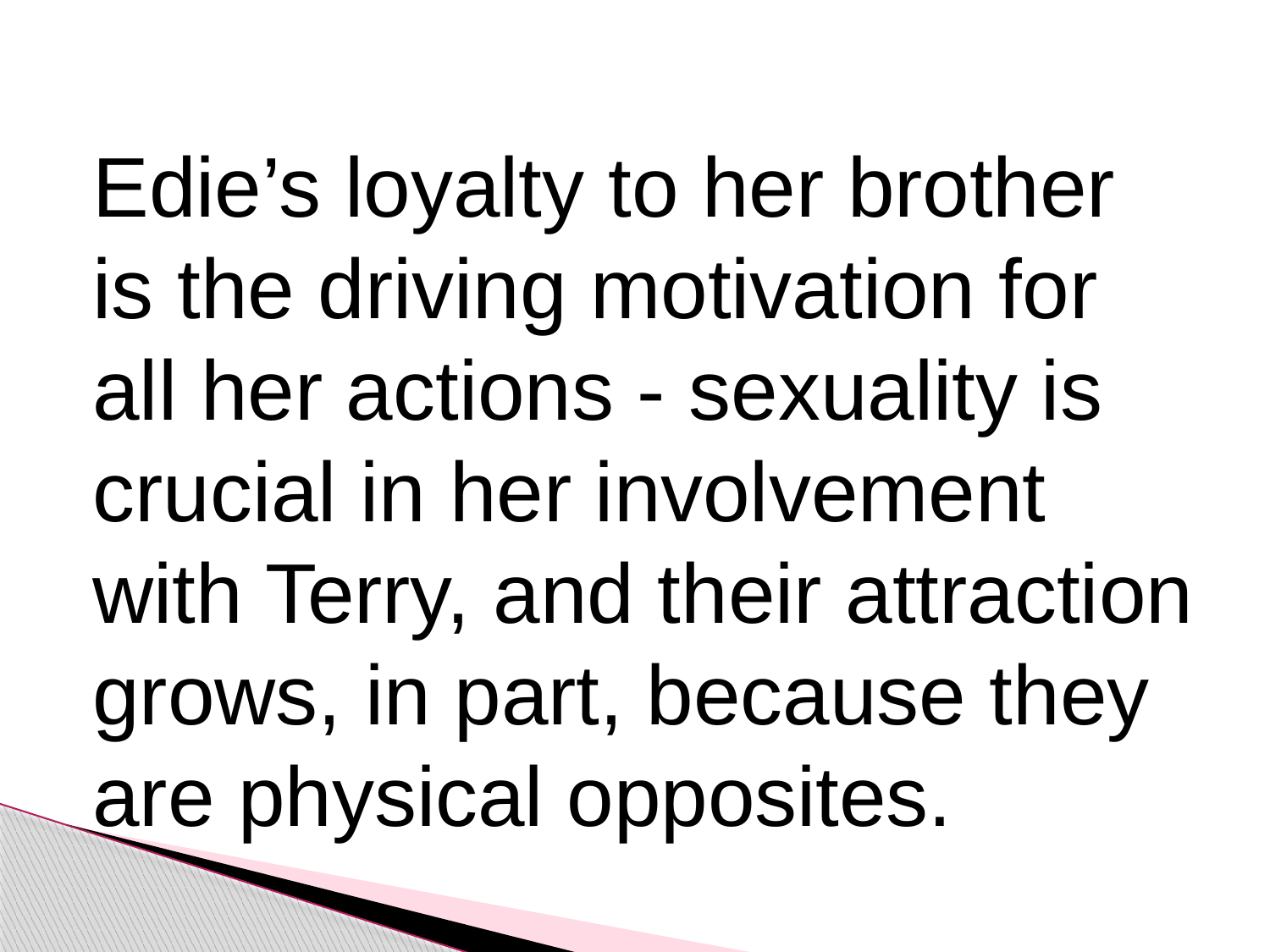

#
Edie’s loyalty to her brother is the driving motivation for all her actions - sexuality is crucial in her involvement with Terry, and their attraction grows, in part, because they are physical opposites.